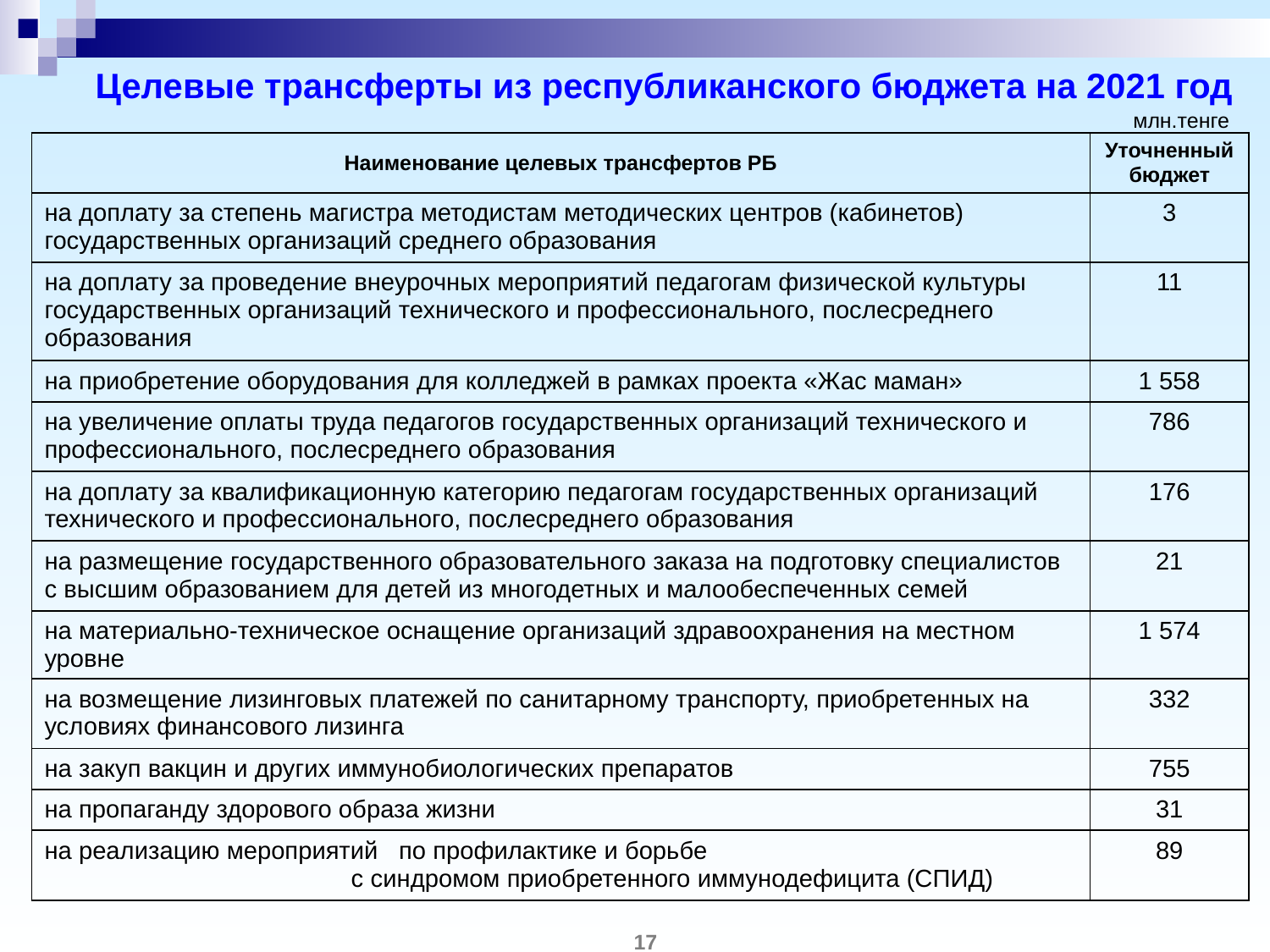

Целевые трансферты из республиканского бюджета на 2021 год
млн.тенге
| Наименование целевых трансфертов РБ | Уточненный бюджет |
| --- | --- |
| на доплату за степень магистра методистам методических центров (кабинетов) государственных организаций среднего образования | 3 |
| на доплату за проведение внеурочных мероприятий педагогам физической культуры государственных организаций технического и профессионального, послесреднего образования | 11 |
| на приобретение оборудования для колледжей в рамках проекта «Жас маман» | 1 558 |
| на увеличение оплаты труда педагогов государственных организаций технического и профессионального, послесреднего образования | 786 |
| на доплату за квалификационную категорию педагогам государственных организаций технического и профессионального, послесреднего образования | 176 |
| на размещение государственного образовательного заказа на подготовку специалистов с высшим образованием для детей из многодетных и малообеспеченных семей | 21 |
| на материально-техническое оснащение организаций здравоохранения на местном уровне | 1 574 |
| на возмещение лизинговых платежей по санитарному транспорту, приобретенных на условиях финансового лизинга | 332 |
| на закуп вакцин и других иммунобиологических препаратов | 755 |
| на пропаганду здорового образа жизни | 31 |
| на реализацию мероприятий по профилактике и борьбе с синдромом приобретенного иммунодефицита (СПИД) | 89 |
17